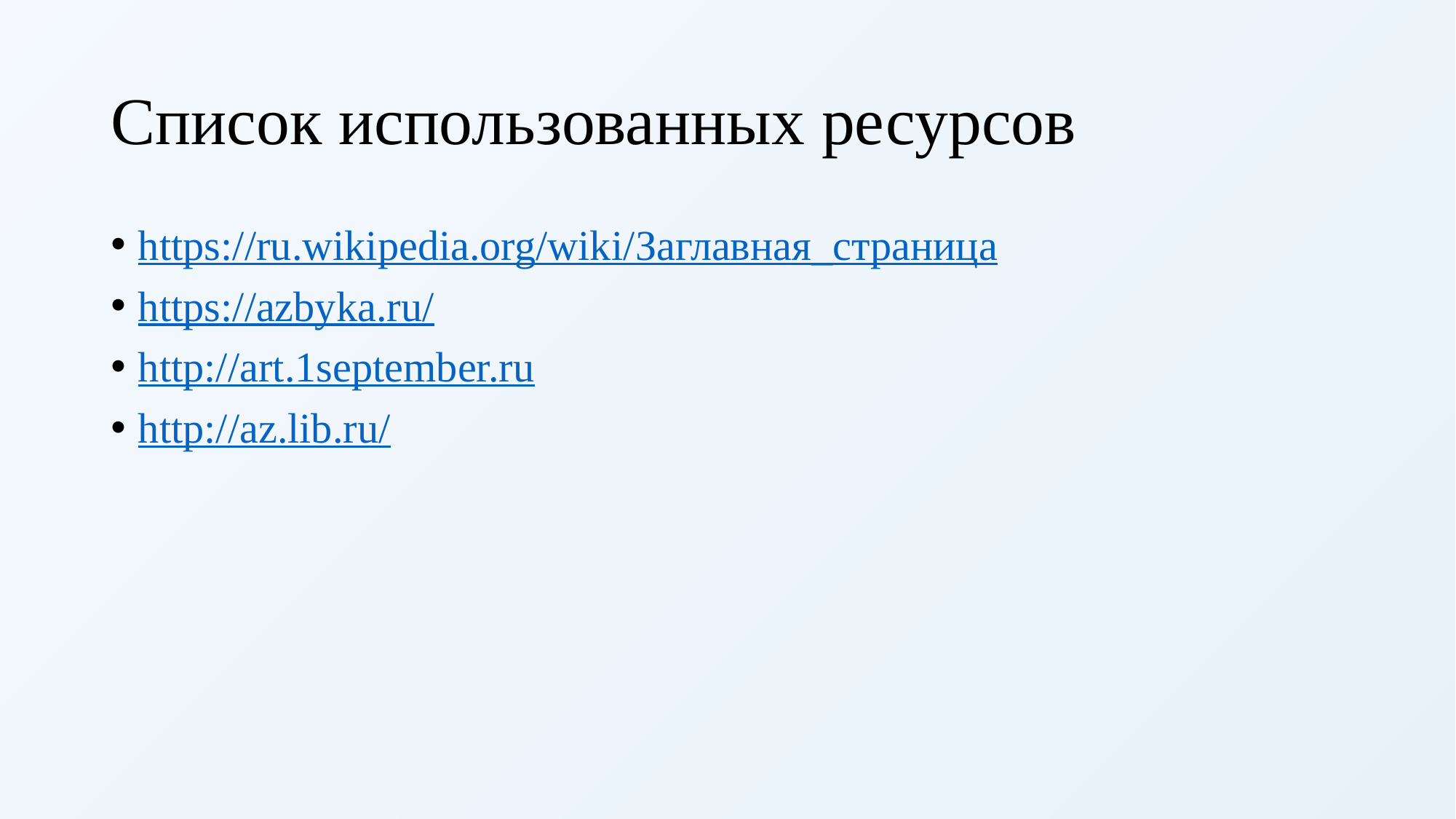

# Список использованных ресурсов
https://ru.wikipedia.org/wiki/Заглавная_страница
https://azbyka.ru/
http://art.1september.ru
http://az.lib.ru/